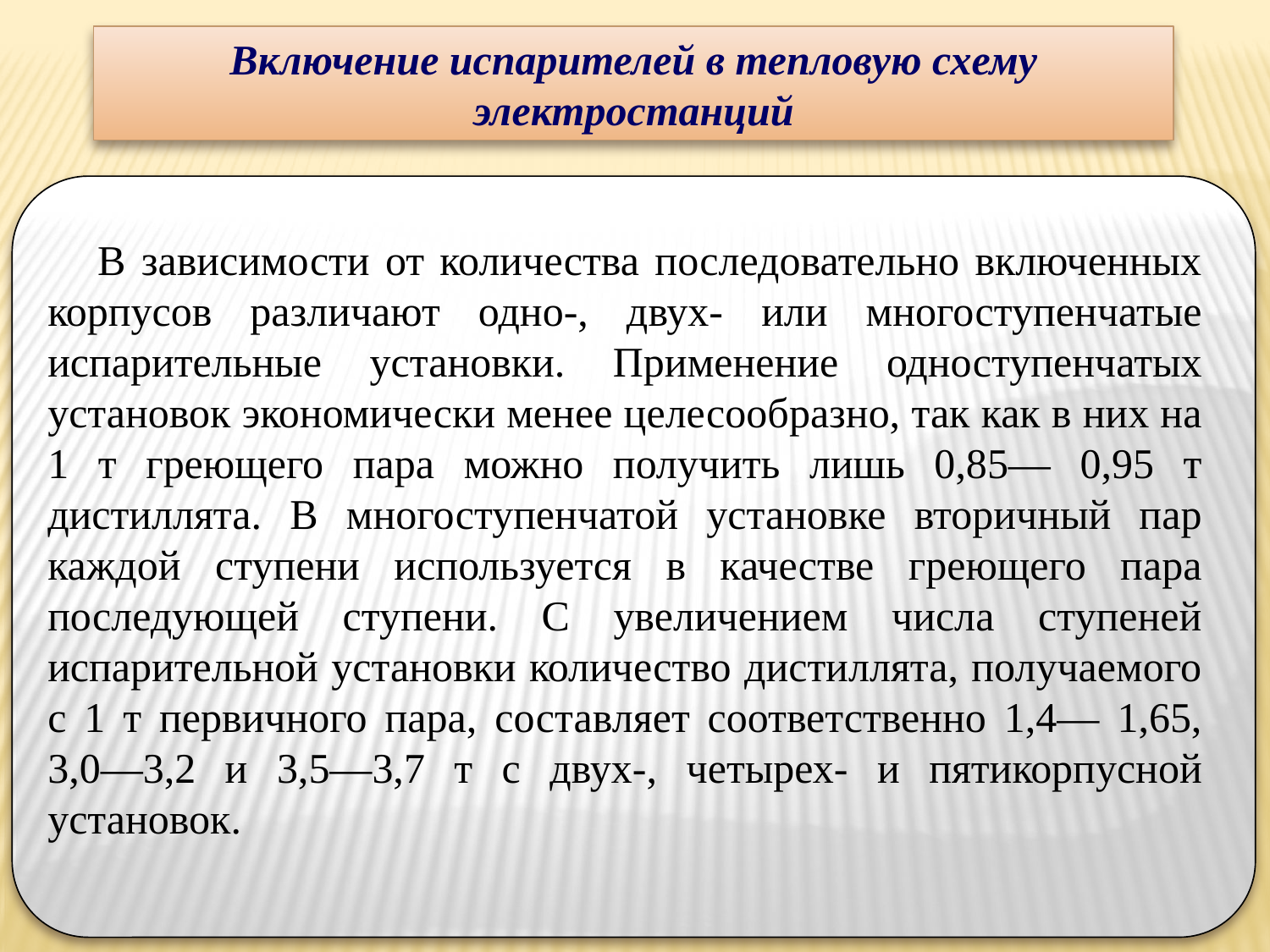

Включение испарителей в тепловую схему электростанций

В зависимости от количества последовательно включенных корпусов различают одно-, двух- или многоступенчатые испарительные установки. Применение одноступенчатых установок экономически менее целесообразно, так как в них на 1 т греющего пара можно получить лишь 0,85— 0,95 т дистиллята. В многоступенчатой установке вторичный пар каждой ступени используется в качестве греющего пара последующей ступени. С увеличением числа ступеней испарительной установки количество дистиллята, получаемого с 1 т первичного пара, составляет соответственно 1,4— 1,65, 3,0—3,2 и 3,5—3,7 т с двух-, четырех- и пятикорпусной установок.